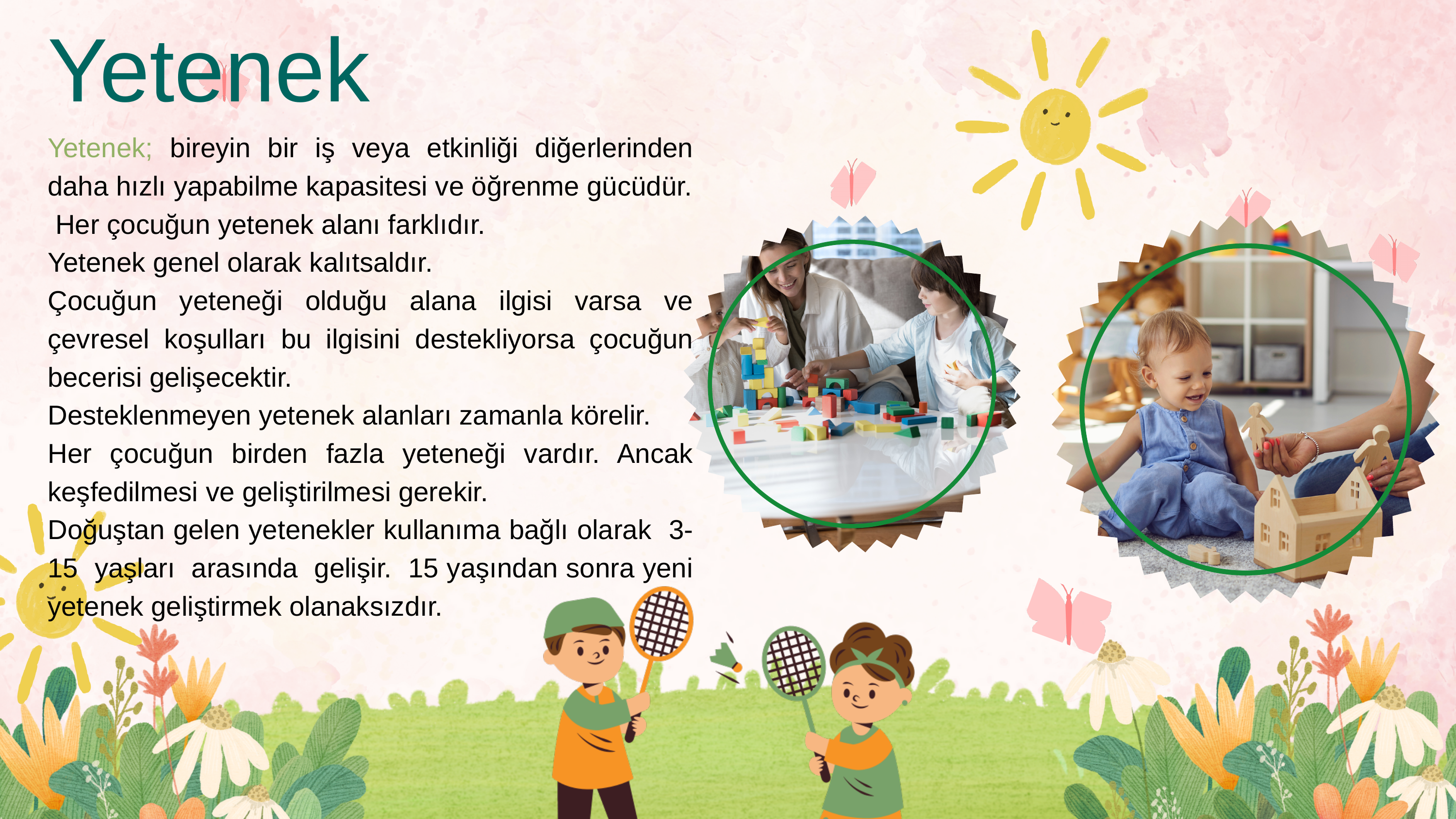

Yetenek

Yetenek; bireyin bir iş veya etkinliği diğerlerinden daha hızlı yapabilme kapasitesi ve öğrenme gücüdür.
 Her çocuğun yetenek alanı farklıdır.
Yetenek genel olarak kalıtsaldır.
Çocuğun yeteneği olduğu alana ilgisi varsa ve çevresel koşulları bu ilgisini destekliyorsa çocuğun becerisi gelişecektir.
Desteklenmeyen yetenek alanları zamanla körelir.
Her çocuğun birden fazla yeteneği vardır. Ancak keşfedilmesi ve geliştirilmesi gerekir.
Doğuştan gelen yetenekler kullanıma bağlı olarak  3-15  yaşları  arasında  gelişir.  15 yaşından sonra yeni yetenek geliştirmek olanaksızdır.